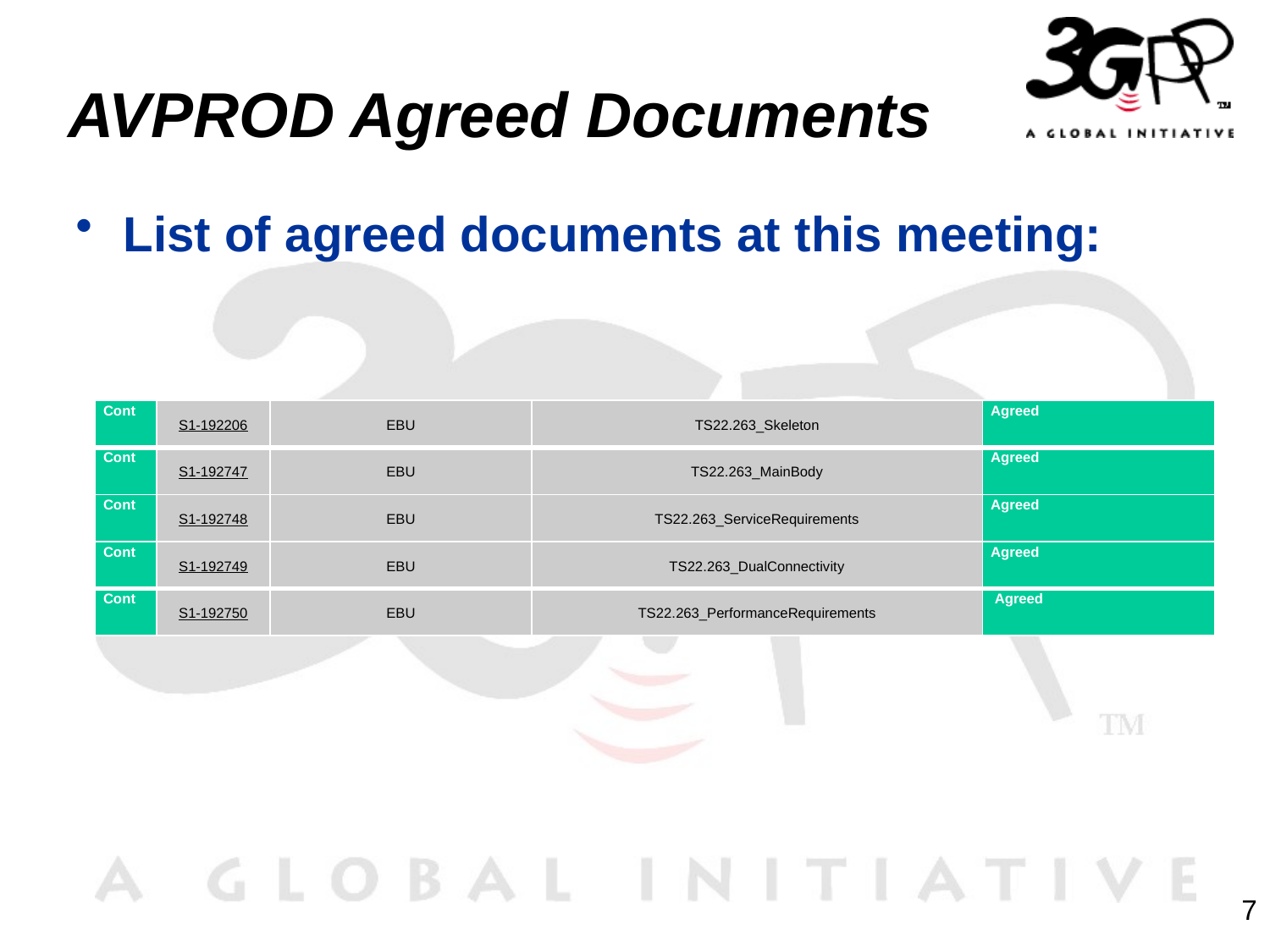

# AVPROD Agreed Documents
List of agreed documents at this meeting:
| Cont | S1-192206 | EBU | TS22.263\_Skeleton | Agreed |
| --- | --- | --- | --- | --- |
| Cont | S1-192747 | EBU | TS22.263\_MainBody | Agreed |
| Cont | S1-192748 | EBU | TS22.263\_ServiceRequirements | Agreed |
| Cont | S1-192749 | EBU | TS22.263\_DualConnectivity | Agreed |
| Cont | S1-192750 | EBU | TS22.263\_PerformanceRequirements | Agreed |
7